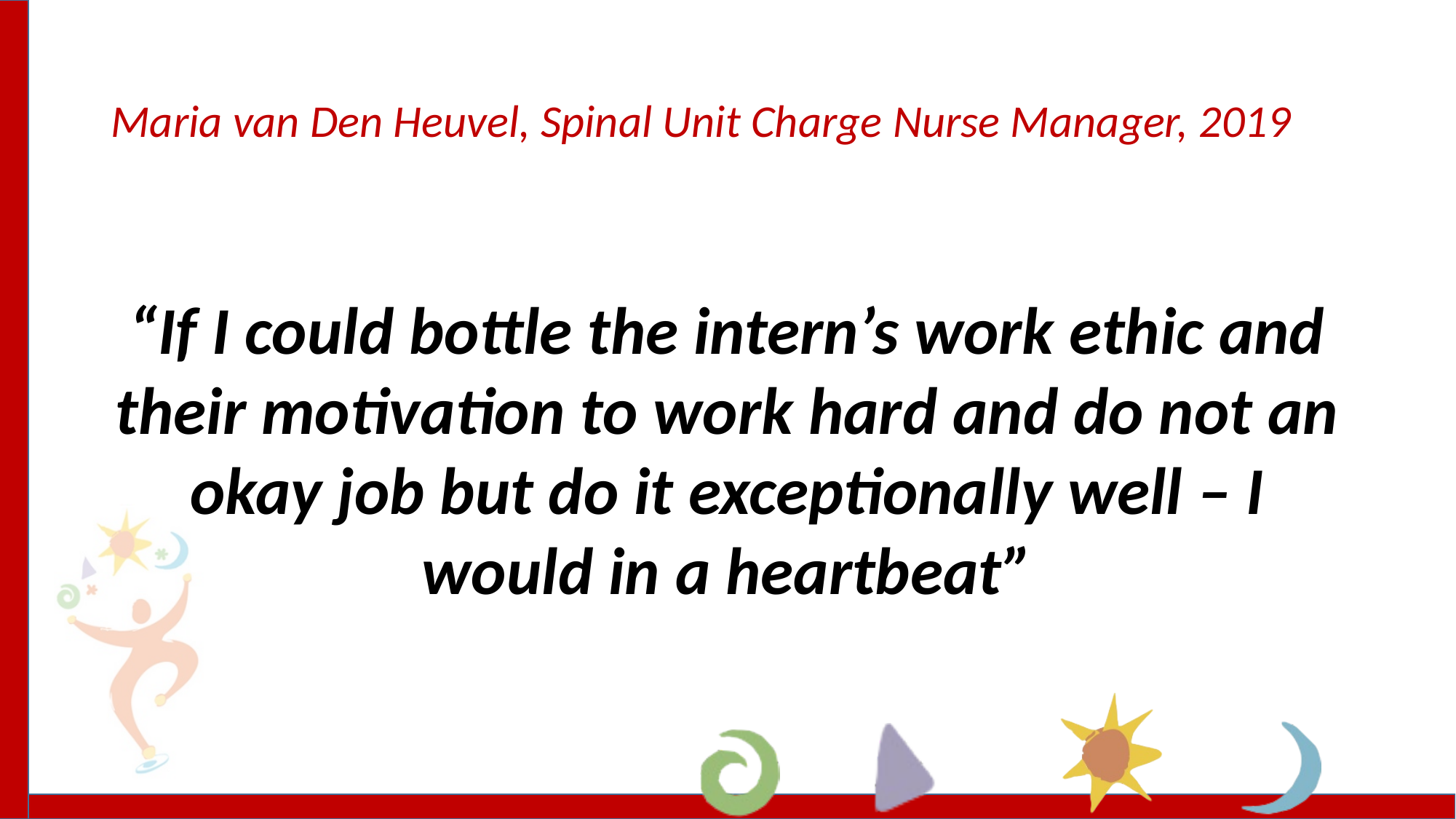

# Maria van Den Heuvel, Spinal Unit Charge Nurse Manager, 2019

“If I could bottle the intern’s work ethic and their motivation to work hard and do not an okay job but do it exceptionally well – I would in a heartbeat”